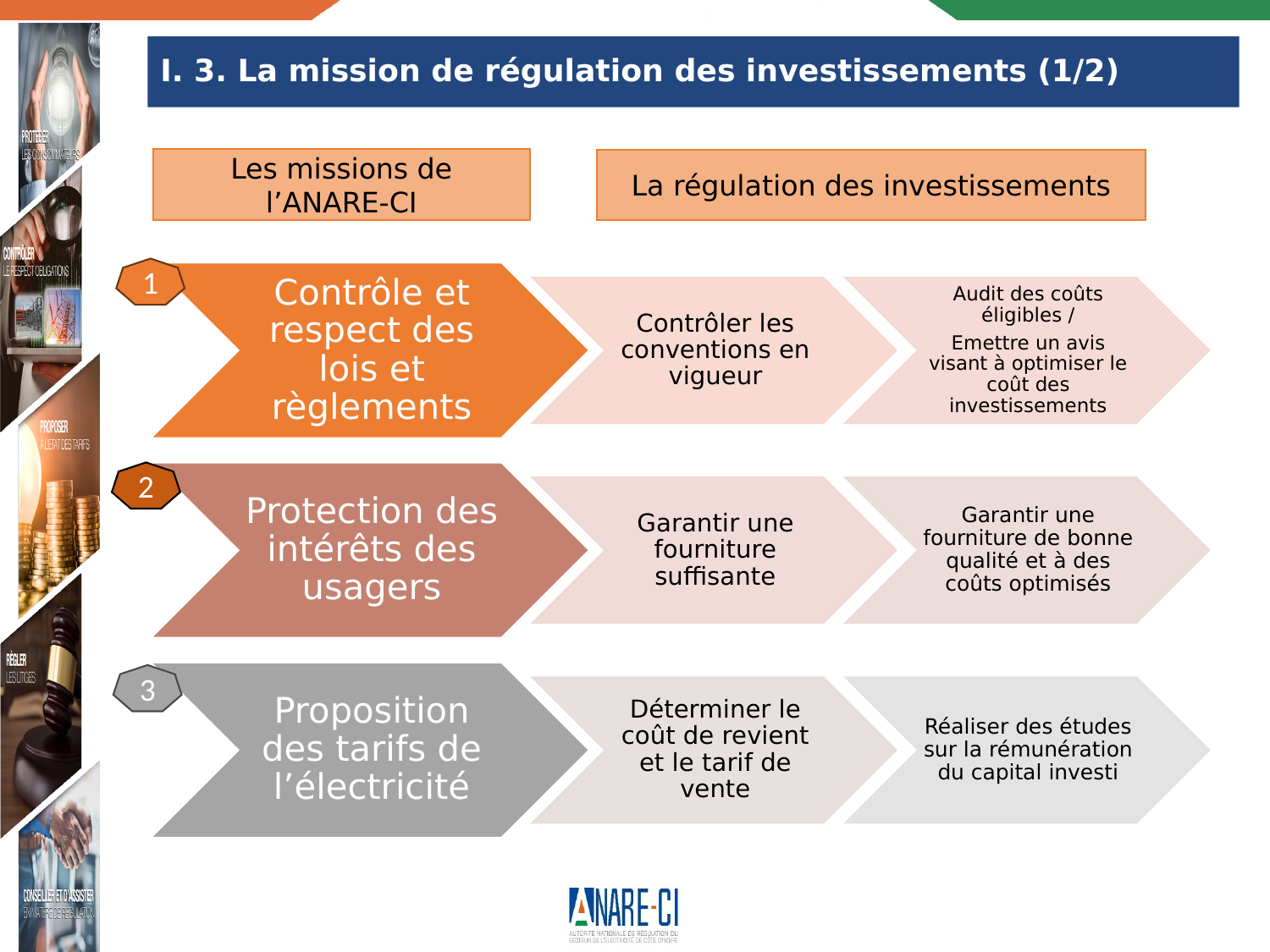

# I. 3. La mission de régulation des investissements (1/2)
Les missions de l’ANARE-CI
Contrôle et respect des lois et règlements
Contrôler les conventions en vigueur
Audit des coûts éligibles /
Emettre un avis visant à optimiser le coût des investissements
Protection des intérêts des usagers
Garantir une fourniture suffisante
Garantir une fourniture de bonne qualité et à des coûts optimisés
Proposition des tarifs de l’électricité
Déterminer le coût de revient et le tarif de vente
Réaliser des études sur la rémunération du capital investi
La régulation des investissements
1
2
3